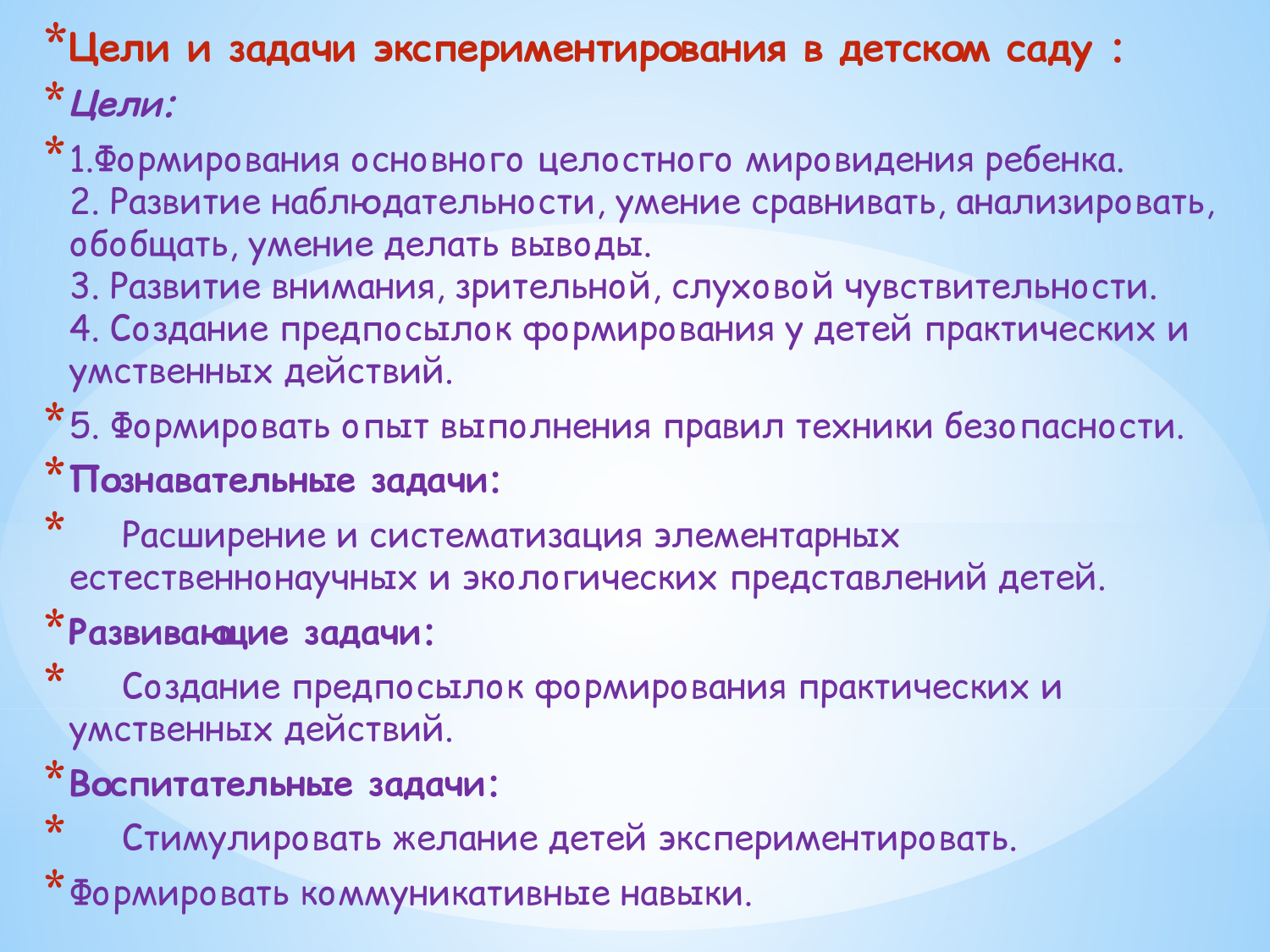

Цели и задачи экспериментирования в детском саду :
Цели:
1.Формирования основного целостного мировидения ребенка. 
2. Развитие наблюдательности, умение сравнивать, анализировать, обобщать, умение делать выводы. 
3. Развитие внимания, зрительной, слуховой чувствительности. 
4. Создание предпосылок формирования у детей практических и умственных действий.
5. Формировать опыт выполнения правил техники безопасности.
Познавательные задачи:
     Расширение и систематизация элементарных естественнонаучных и экологических представлений детей.
Развивающие задачи:
     Создание предпосылок формирования практических и умственных действий.
Воспитательные задачи:
     Стимулировать желание детей экспериментировать.
Формировать коммуникативные навыки.

#